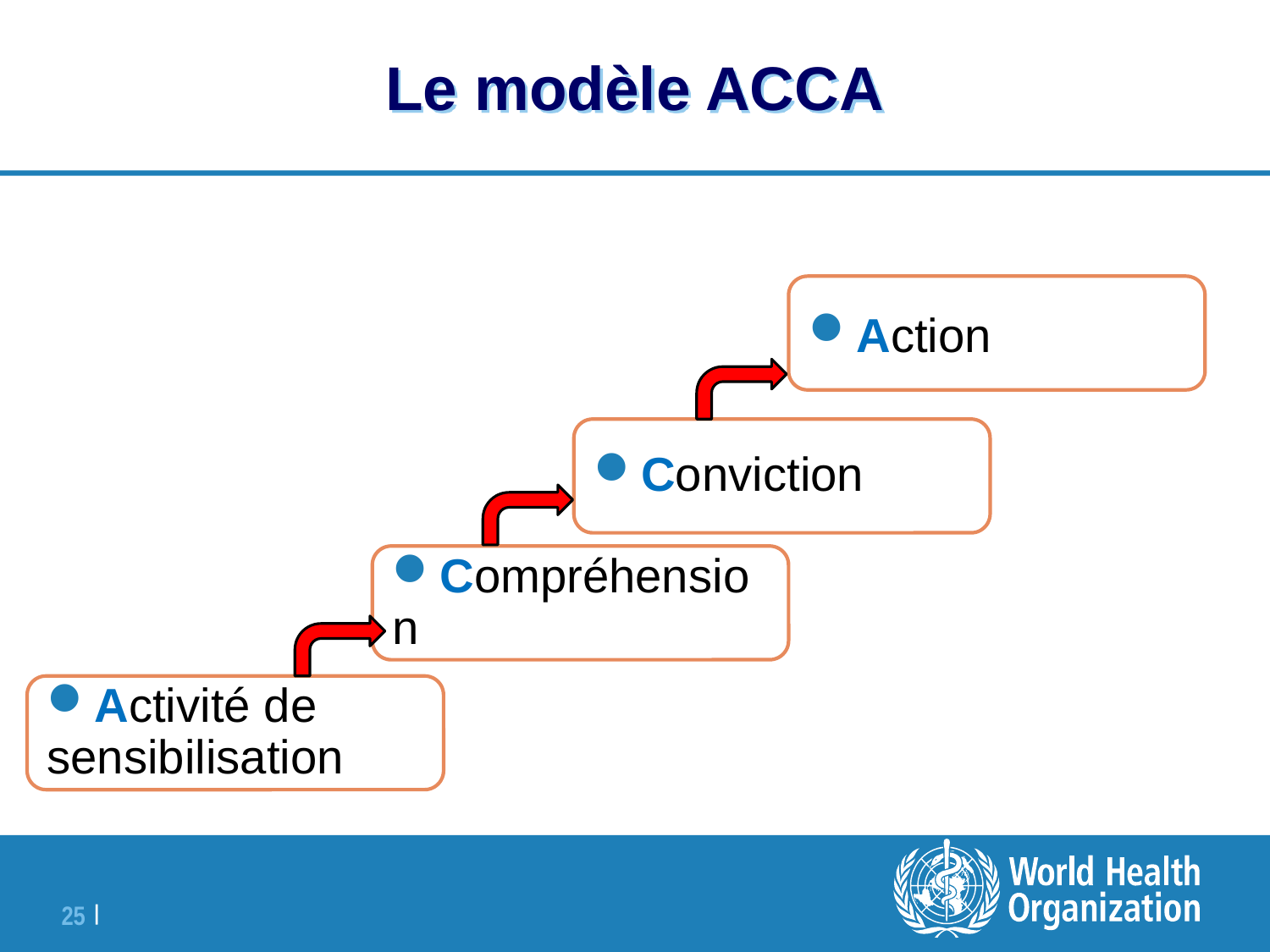

# Le modèle ACCA

Action

Conviction

Compréhension

Activité de sensibilisation